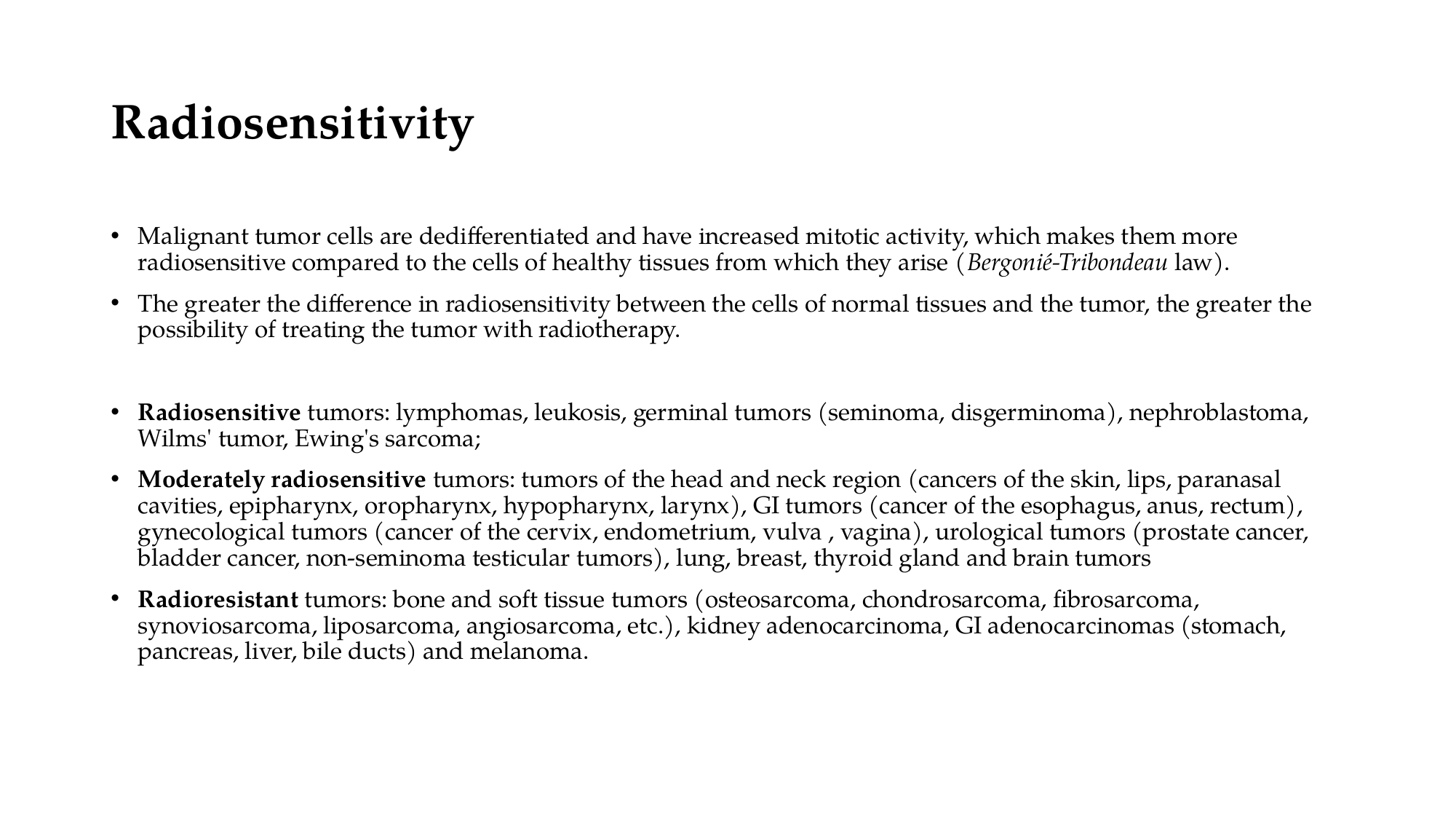

# Radiosensitivity
Malignant tumor cells are dedifferentiated and have increased mitotic activity, which makes them more radiosensitive compared to the cells of healthy tissues from which they arise (Bergonié-Tribondeau law).
The greater the difference in radiosensitivity between the cells of normal tissues and the tumor, the greater the possibility of treating the tumor with radiotherapy.

Radiosensitive tumors: lymphomas, leukosis, germinal tumors (seminoma, disgerminoma), nephroblastoma, Wilms' tumor, Ewing's sarcoma;
Moderately radiosensitive tumors: tumors of the head and neck region (cancers of the skin, lips, paranasal cavities, epipharynx, oropharynx, hypopharynx, larynx), GI tumors (cancer of the esophagus, anus, rectum), gynecological tumors (cancer of the cervix, endometrium, vulva , vagina), urological tumors (prostate cancer, bladder cancer, non-seminoma testicular tumors), lung, breast, thyroid gland and brain tumors
Radioresistant tumors: bone and soft tissue tumors (osteosarcoma, chondrosarcoma, fibrosarcoma, synoviosarcoma, liposarcoma, angiosarcoma, etc.), kidney adenocarcinoma, GI adenocarcinomas (stomach, pancreas, liver, bile ducts) and melanoma.